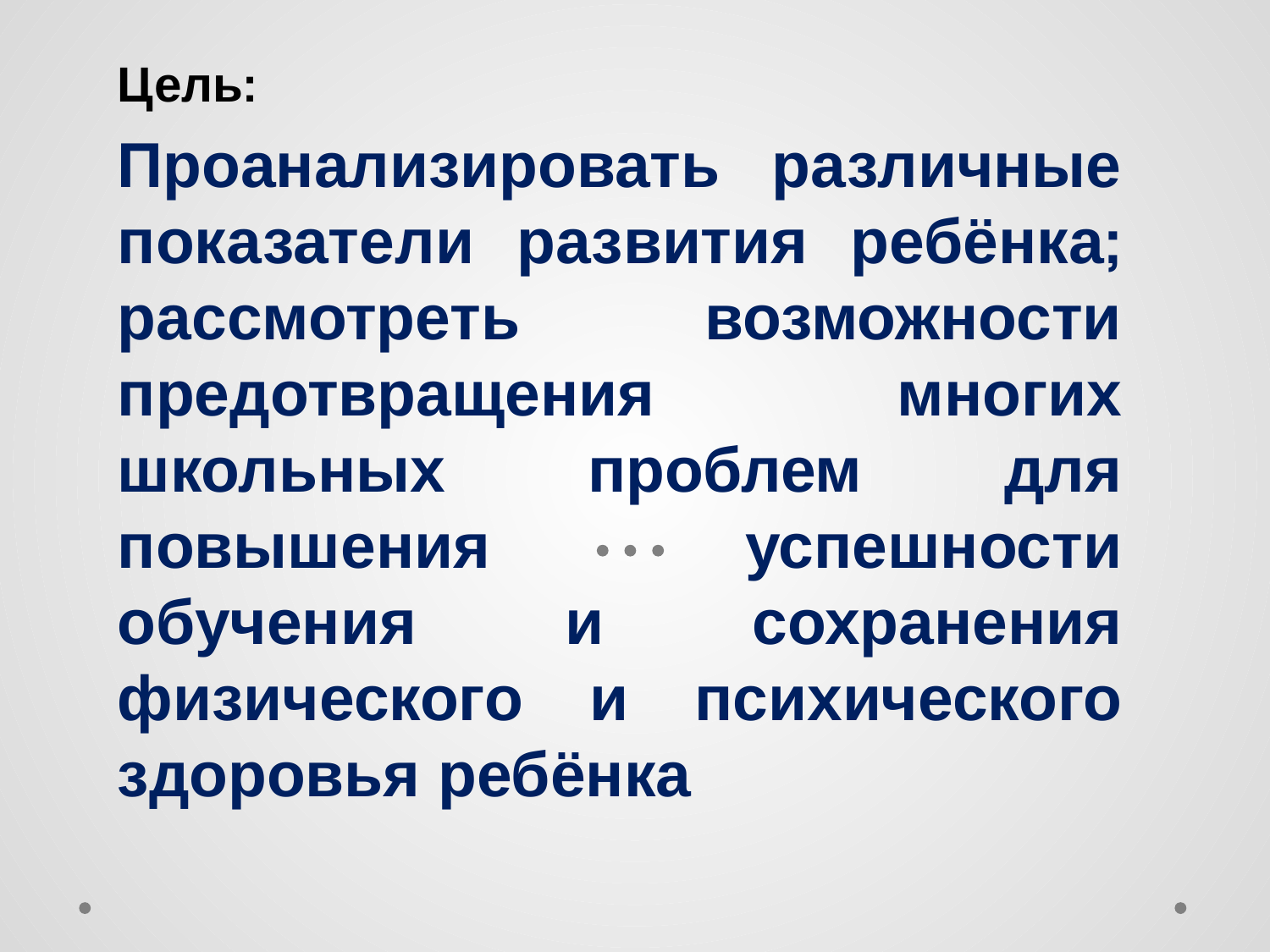

Цель:
Проанализировать различные показатели развития ребёнка; рассмотреть возможности предотвращения многих школьных проблем для повышения успешности обучения и сохранения физического и психического здоровья ребёнка
#